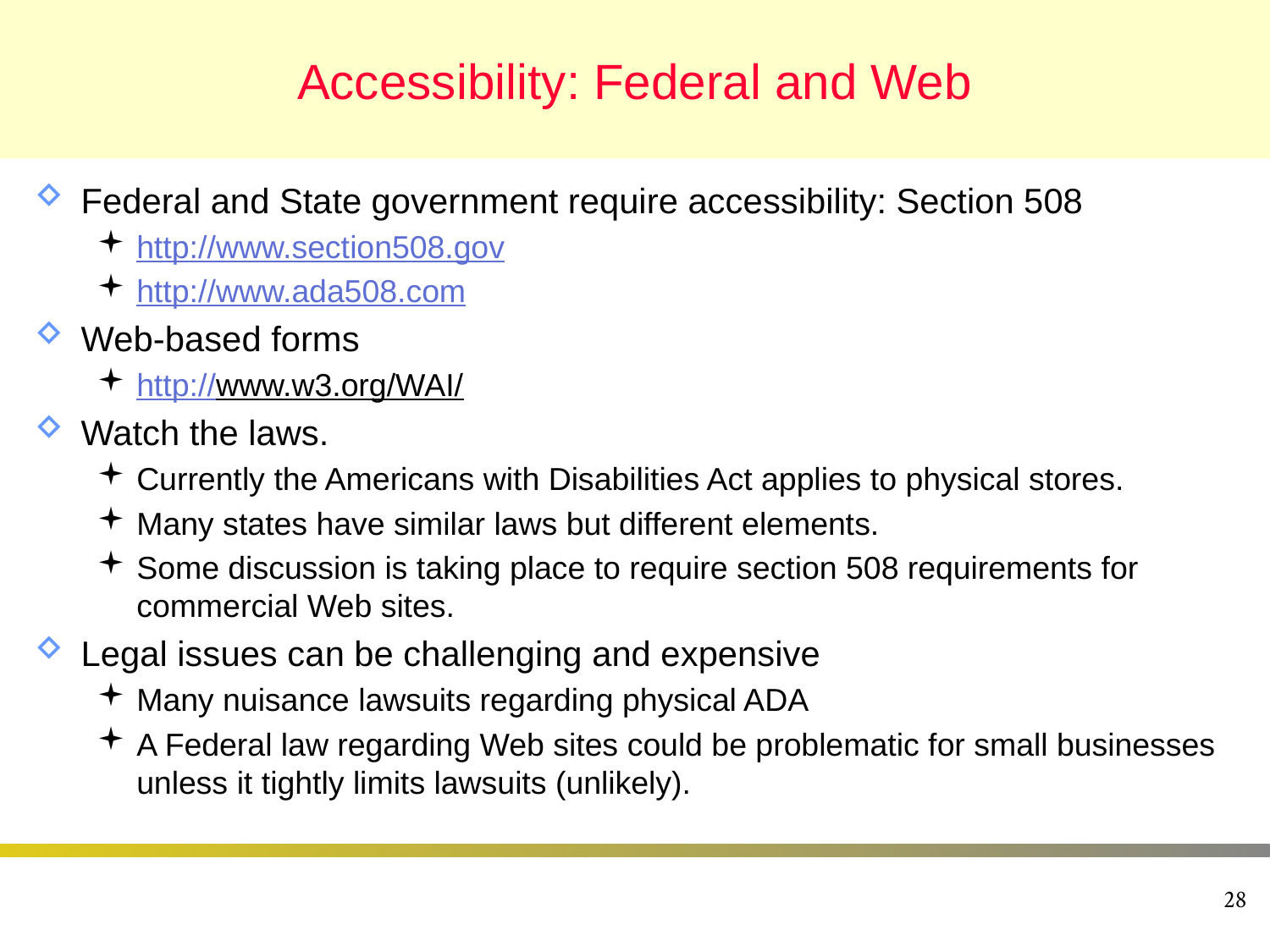

# Accessibility: Federal and Web
Federal and State government require accessibility: Section 508
http://www.section508.gov
http://www.ada508.com
Web-based forms
http://www.w3.org/WAI/
Watch the laws.
Currently the Americans with Disabilities Act applies to physical stores.
Many states have similar laws but different elements.
Some discussion is taking place to require section 508 requirements for commercial Web sites.
Legal issues can be challenging and expensive
Many nuisance lawsuits regarding physical ADA
A Federal law regarding Web sites could be problematic for small businesses unless it tightly limits lawsuits (unlikely).
28